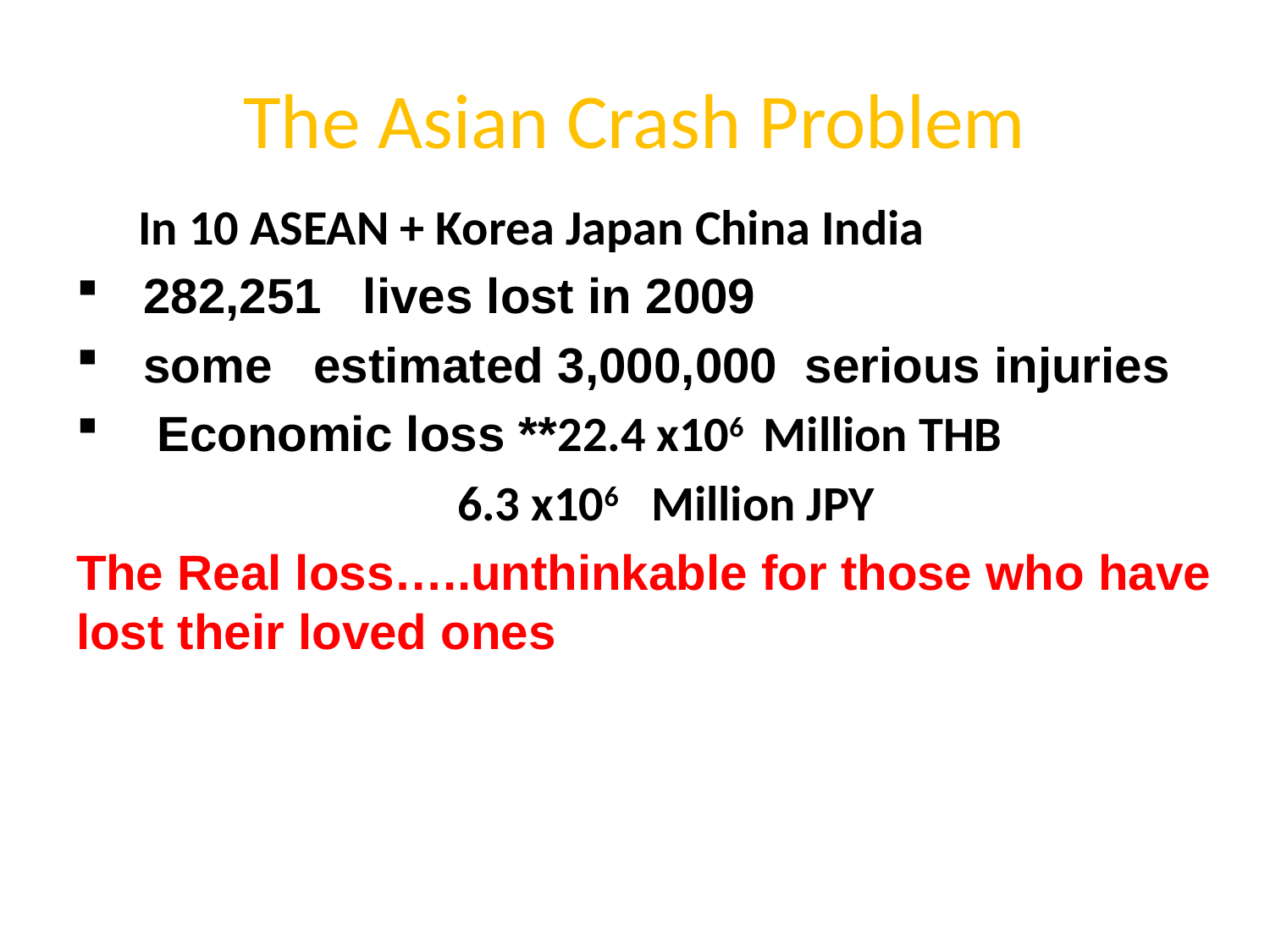

In 10 ASEAN + Korea Japan China India
  282,251   lives lost in 2009
  some   estimated 3,000,000  serious injuries
   Economic loss **22.4 x106   Million THB
			6.3 x106     Million JPY
The Real loss…..unthinkable for those who have lost their loved ones
( **use Thai cost as default: 183 MKRW/d ,  6 MKRW/si    )

# The Asian Crash Problem